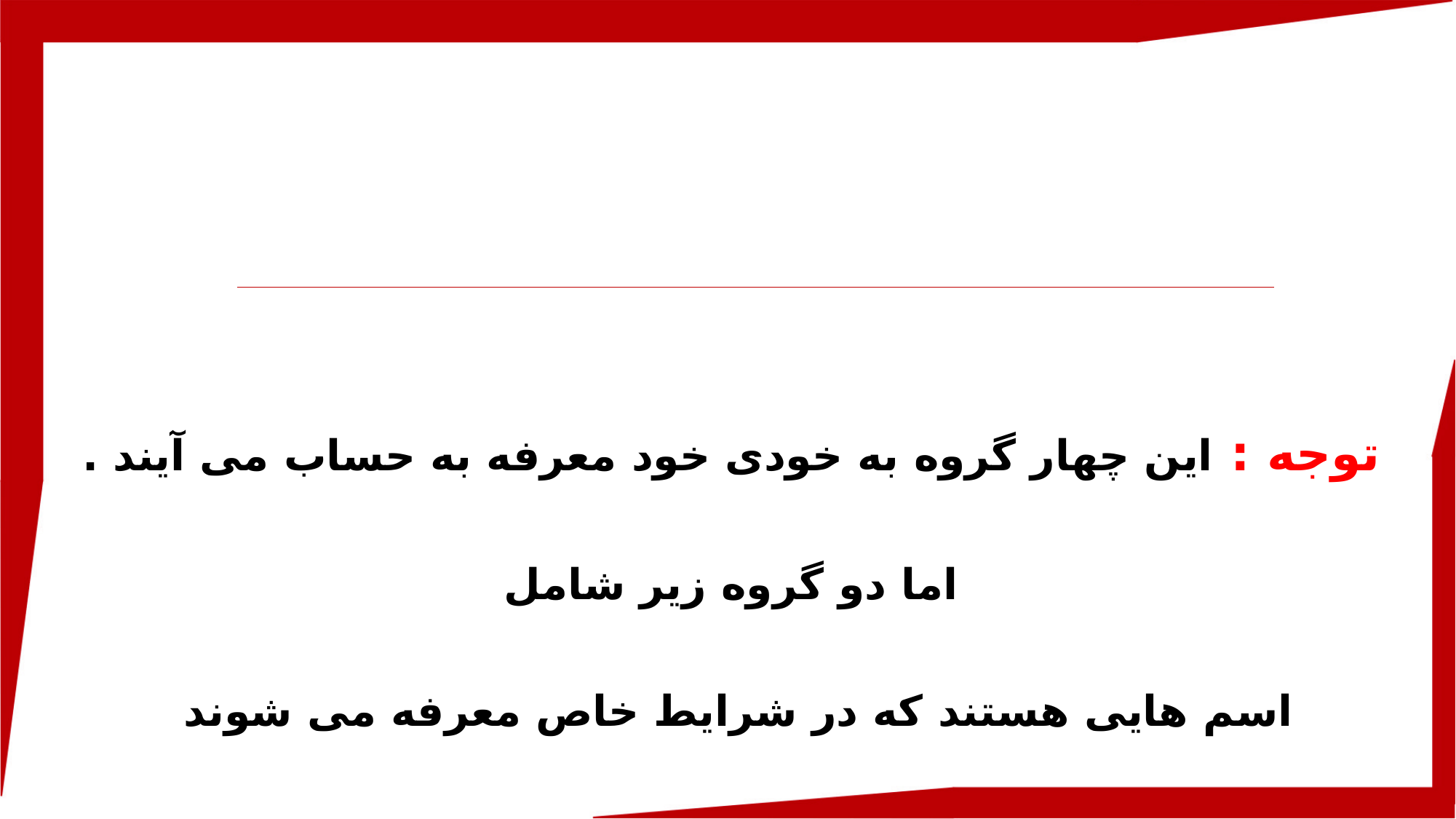

توجه : این چهار گروه به خودی خود معرفه به حساب می آیند . اما دو گروه زیر شامل
 اسم هایی هستند که در شرایط خاص معرفه می شوند